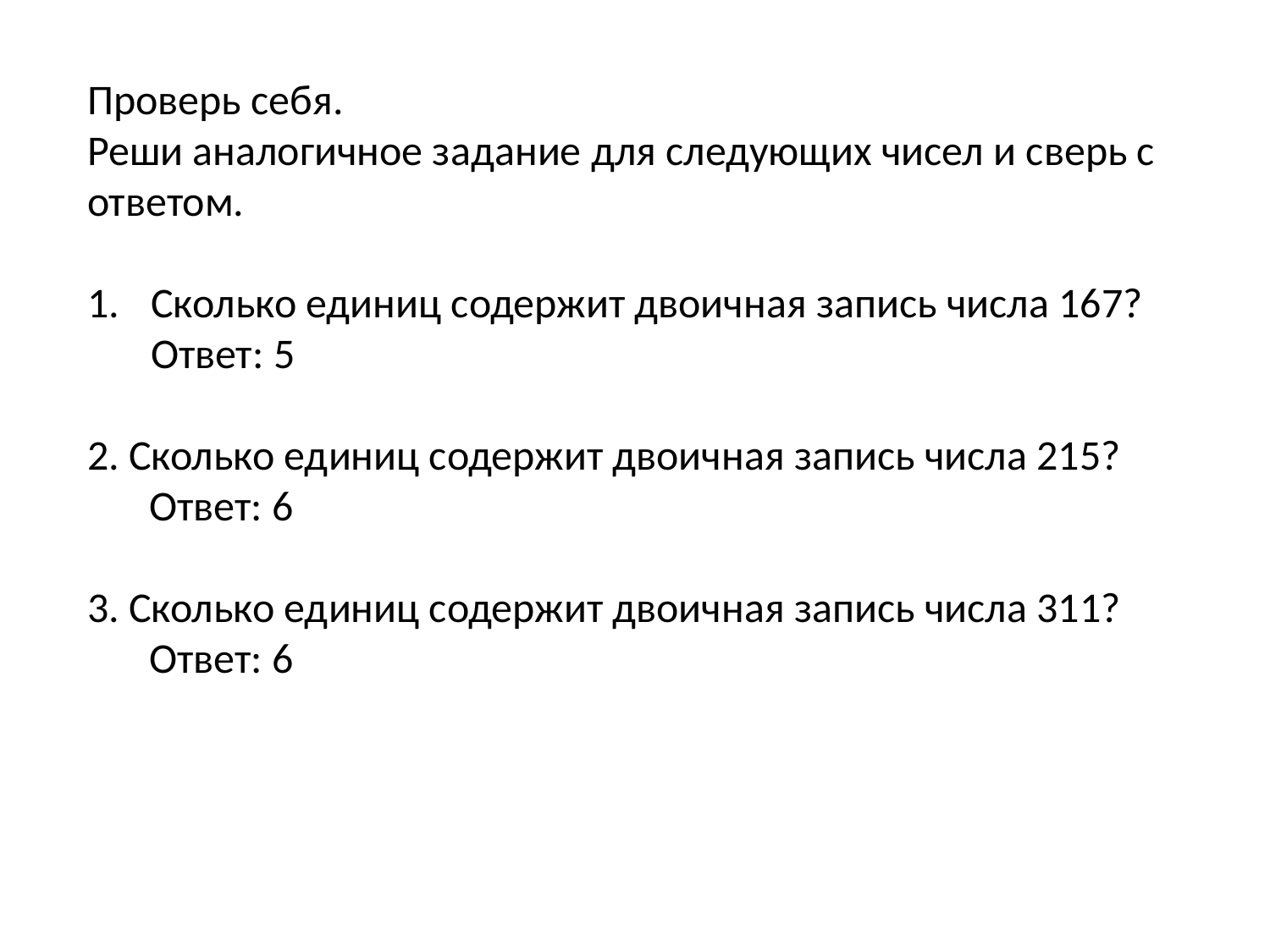

Проверь себя.
Реши аналогичное задание для следующих чисел и сверь с ответом.

Сколько единиц содержит двоичная запись числа 167? Ответ: 5

2. Сколько единиц содержит двоичная запись числа 215? Ответ: 6

3. Сколько единиц содержит двоичная запись числа 311? Ответ: 6